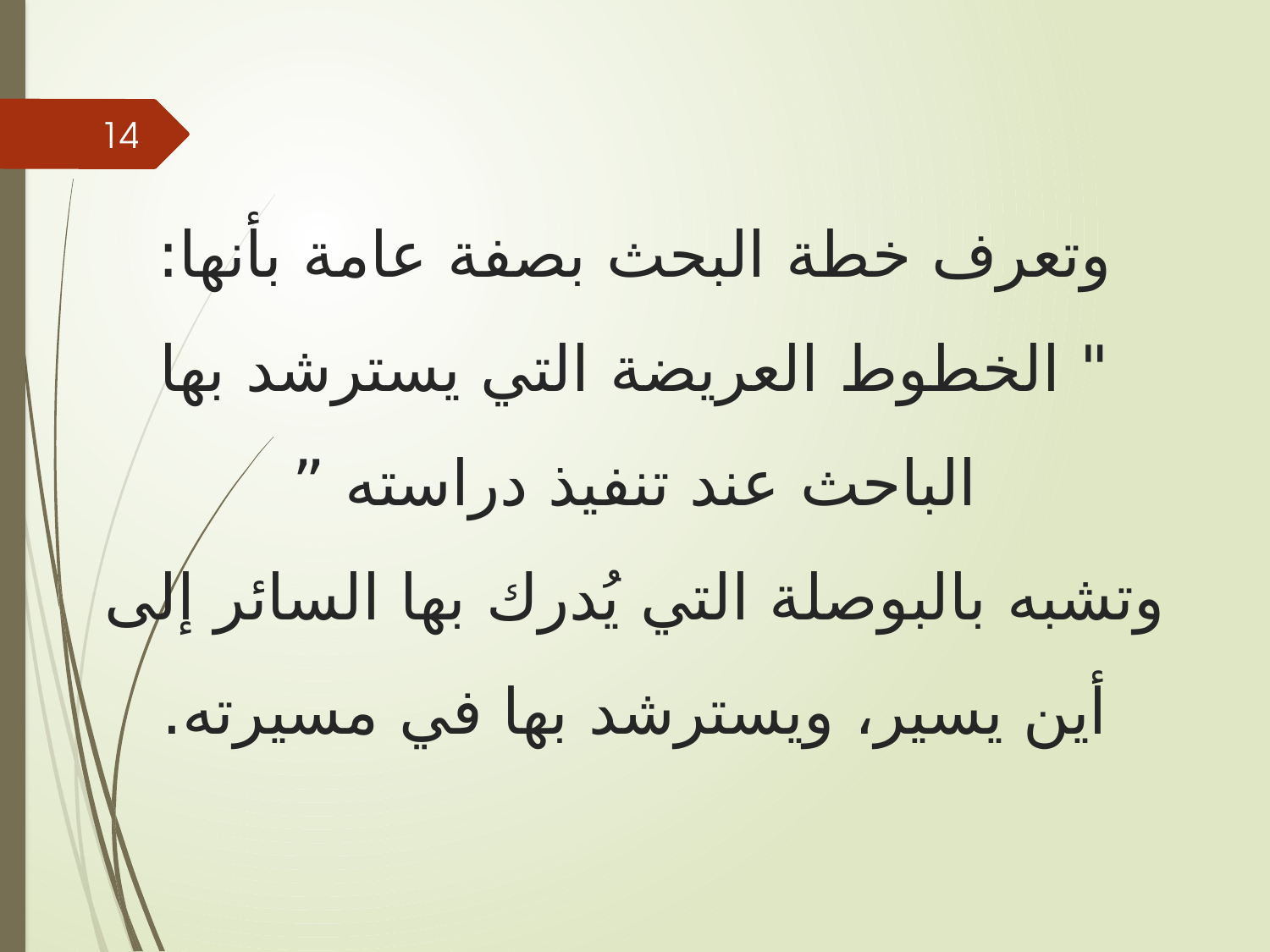

14
# وتعرف خطة البحث بصفة عامة بأنها: " الخطوط العريضة التي يسترشد بها الباحث عند تنفيذ دراسته ” وتشبه بالبوصلة التي يُدرك بها السائر إلى أين يسير، ويسترشد بها في مسيرته.